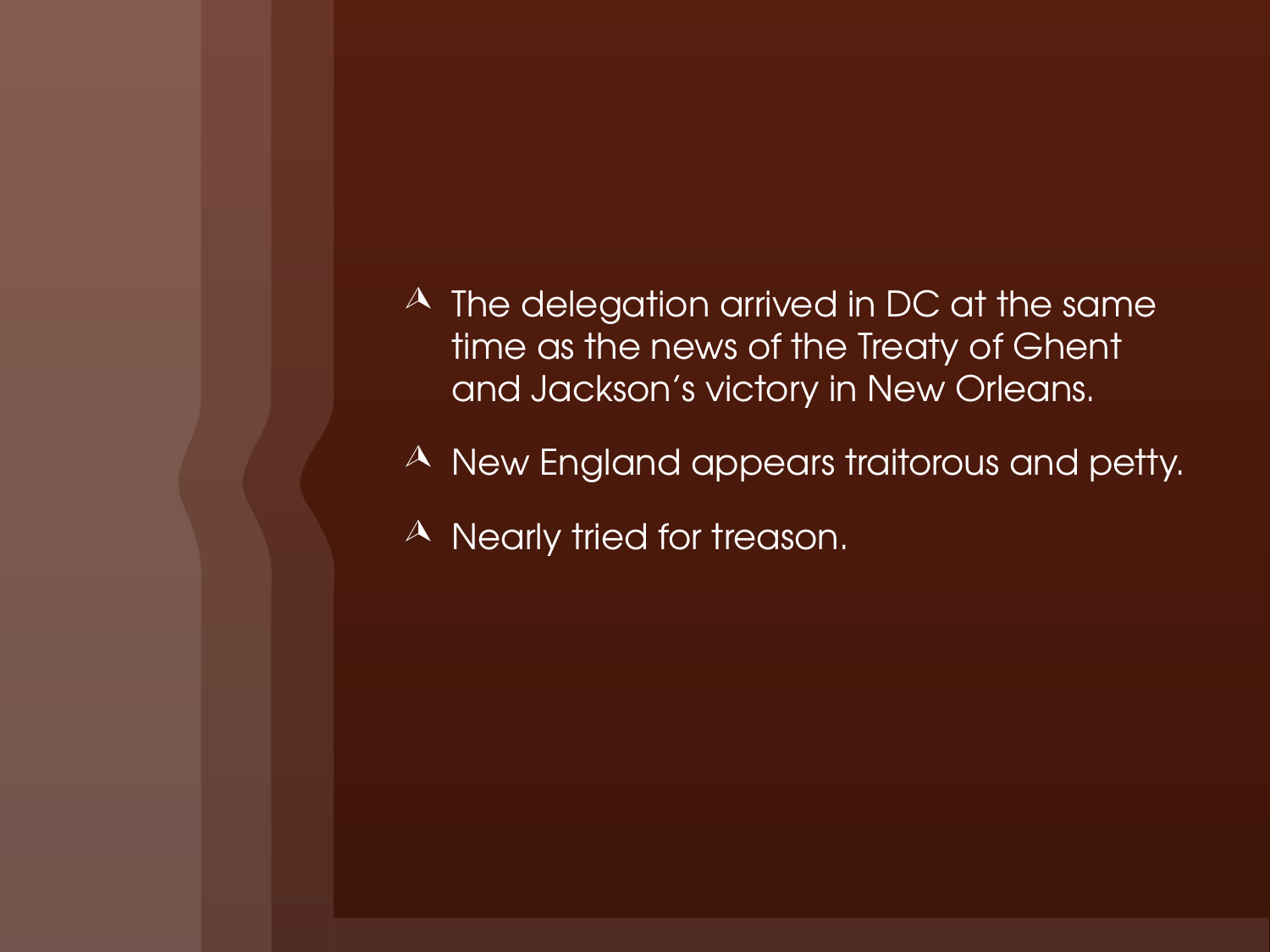

#
The delegation arrived in DC at the same time as the news of the Treaty of Ghent and Jackson’s victory in New Orleans.
New England appears traitorous and petty.
Nearly tried for treason.